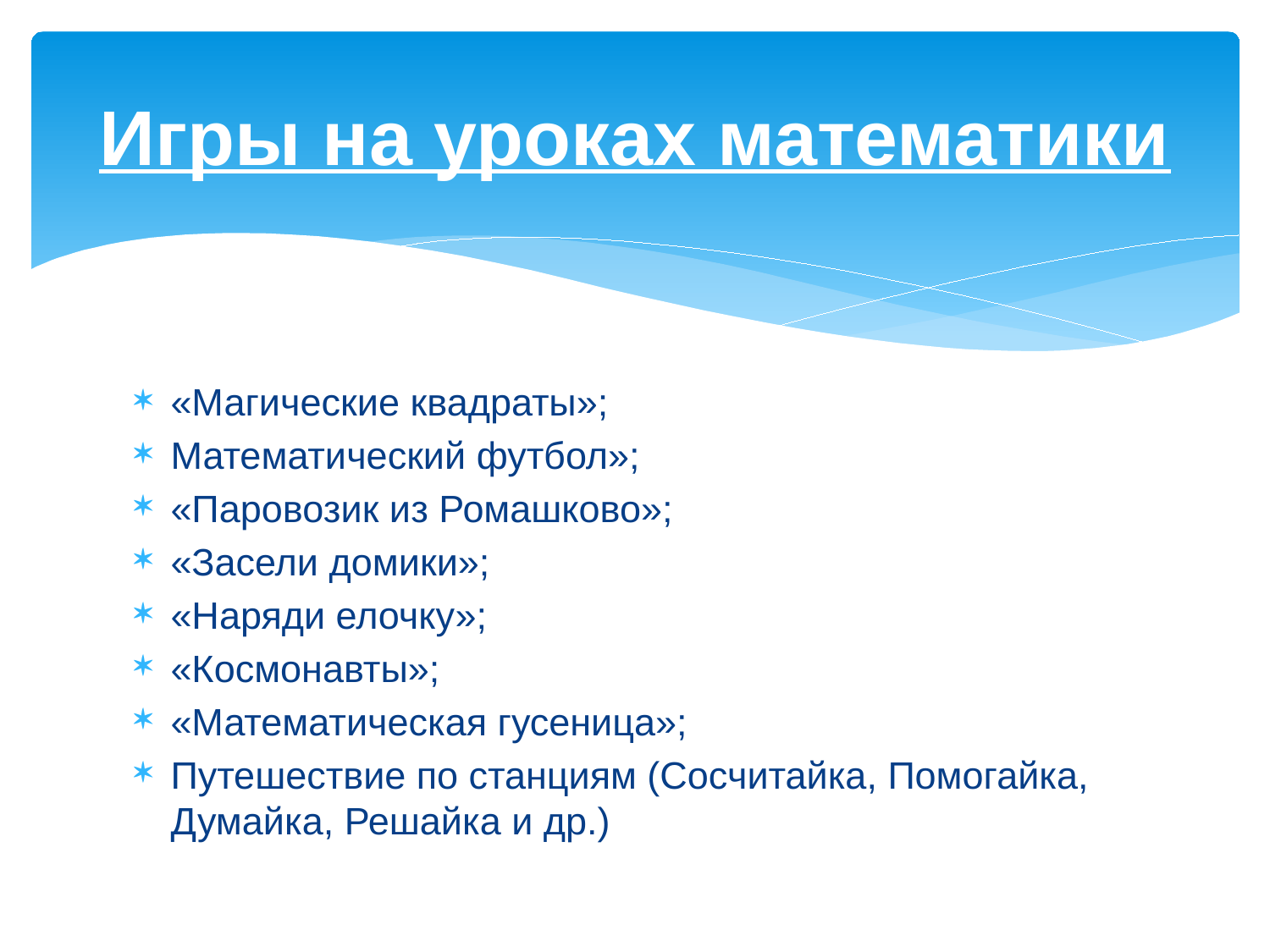

# Игры на уроках математики
«Магические квадраты»;
Математический футбол»;
«Паровозик из Ромашково»;
«Засели домики»;
«Наряди елочку»;
«Космонавты»;
«Математическая гусеница»;
Путешествие по станциям (Сосчитайка, Помогайка, Думайка, Решайка и др.)